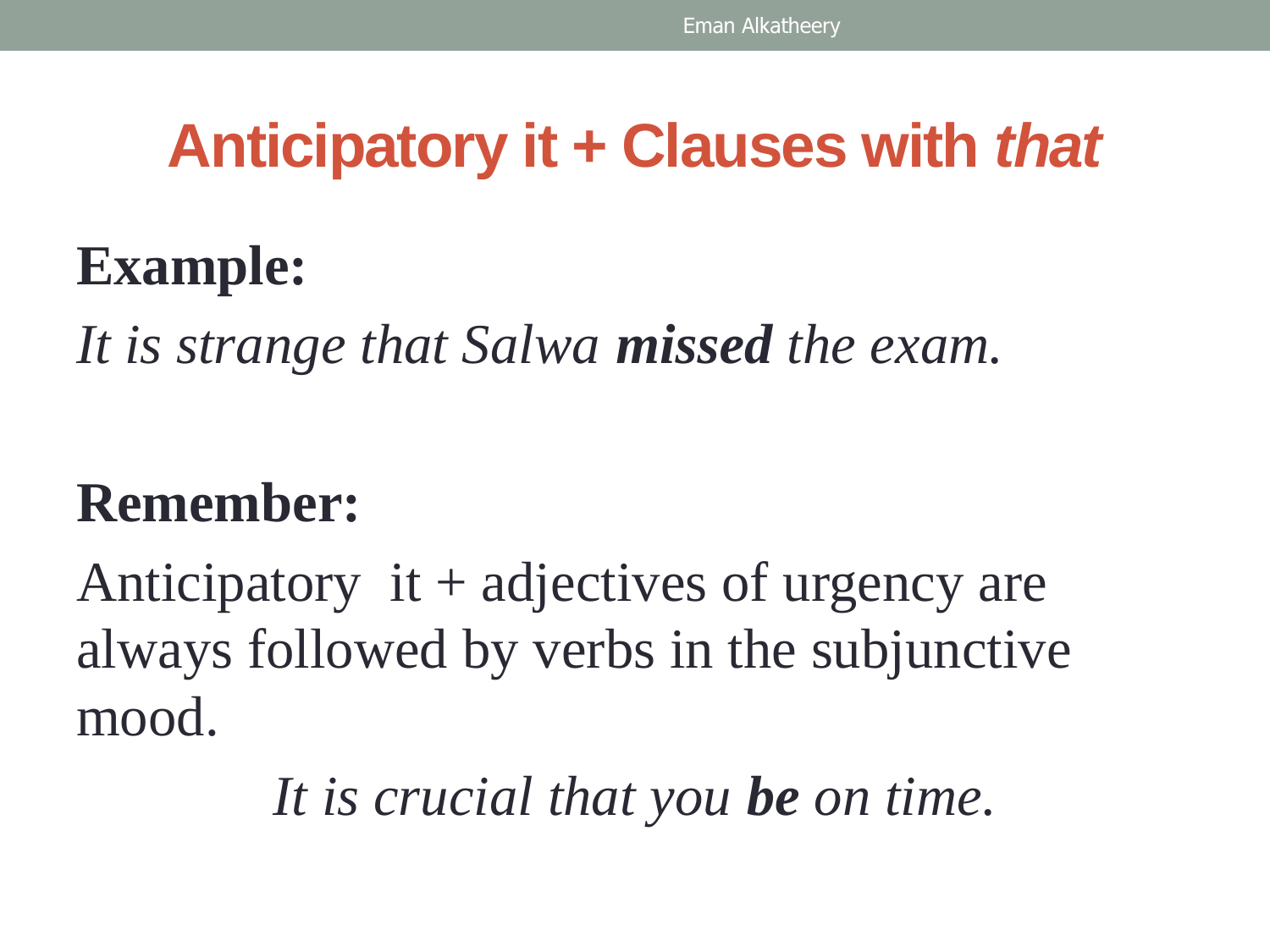

Eman Alkatheery
# Anticipatory it + Clauses with that
Example:
It is strange that Salwa missed the exam.

Remember:
Anticipatory  it + adjectives of urgency are always followed by verbs in the subjunctive mood.
It is crucial that you be on time.